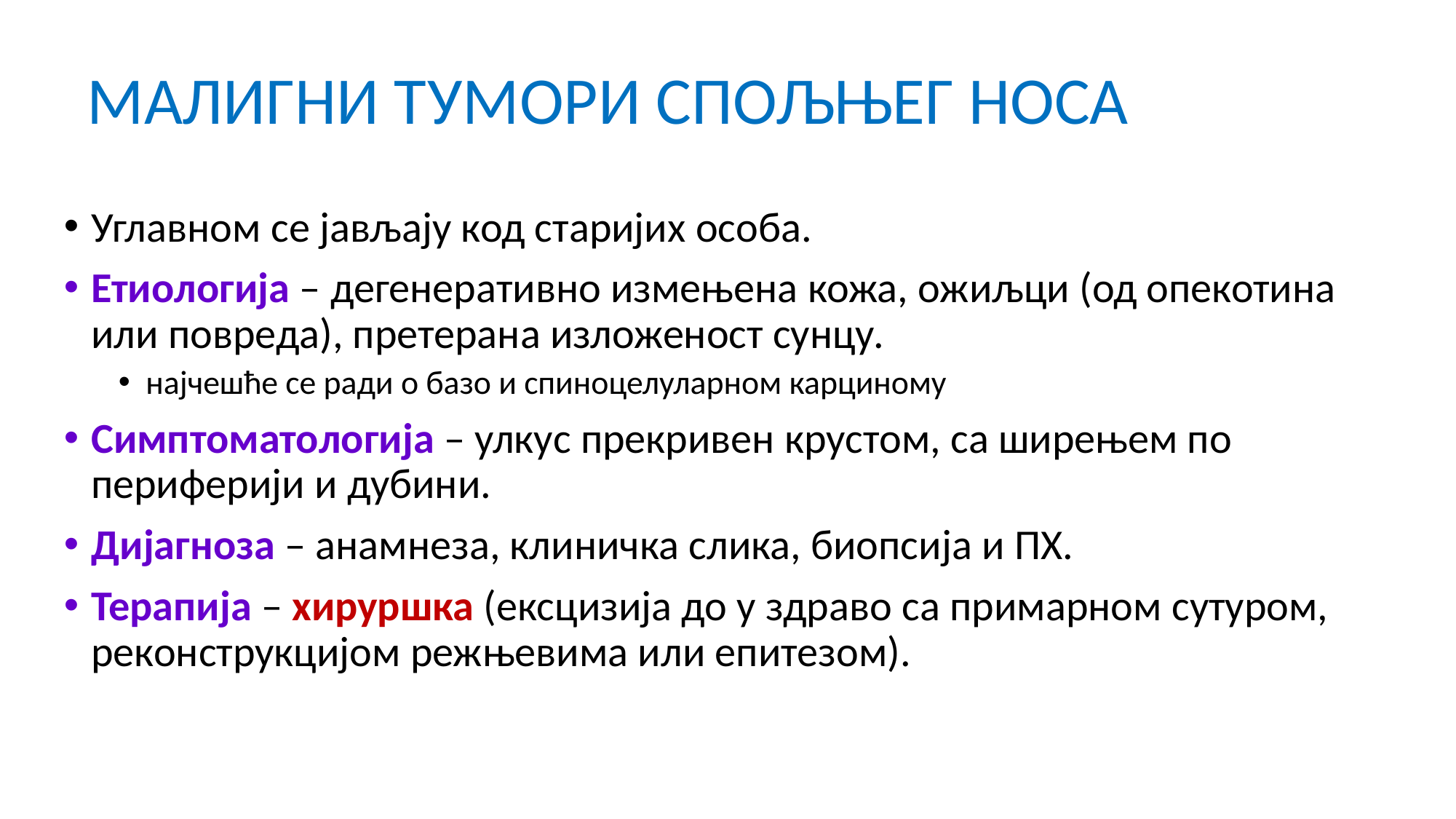

# МАЛИГНИ ТУМОРИ СПОЉЊЕГ НОСА
Углавном се јављају код старијих особа.
Етиологија – дегенеративно измењена кожа, ожиљци (од опекотина или повреда), претерана изложеност сунцу.
најчешће се ради о базо и спиноцелуларном карциному
Симптоматологија – улкус прекривен крустом, са ширењем по периферији и дубини.
Дијагноза – анамнеза, клиничка слика, биопсија и ПХ.
Терапија – хируршка (ексцизија до у здраво са примарном сутуром, реконструкцијом режњевима или епитезом).